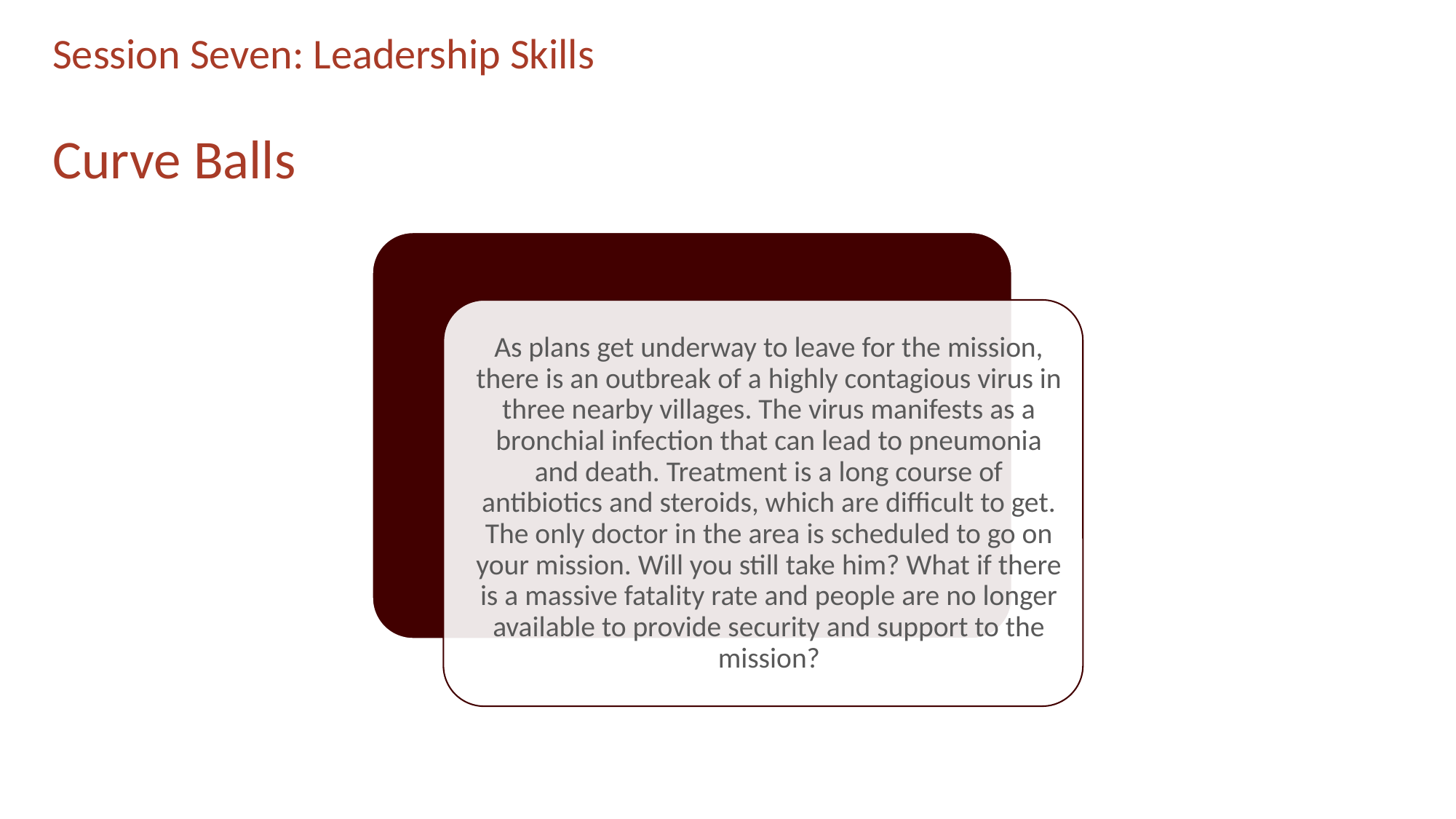

# Session Seven: Leadership Skills
Curve Balls
As plans get underway to leave for the mission, there is an outbreak of a highly contagious virus in three nearby villages. The virus manifests as a bronchial infection that can lead to pneumonia and death. Treatment is a long course of antibiotics and steroids, which are difficult to get. The only doctor in the area is scheduled to go on your mission. Will you still take him? What if there is a massive fatality rate and people are no longer available to provide security and support to the mission?